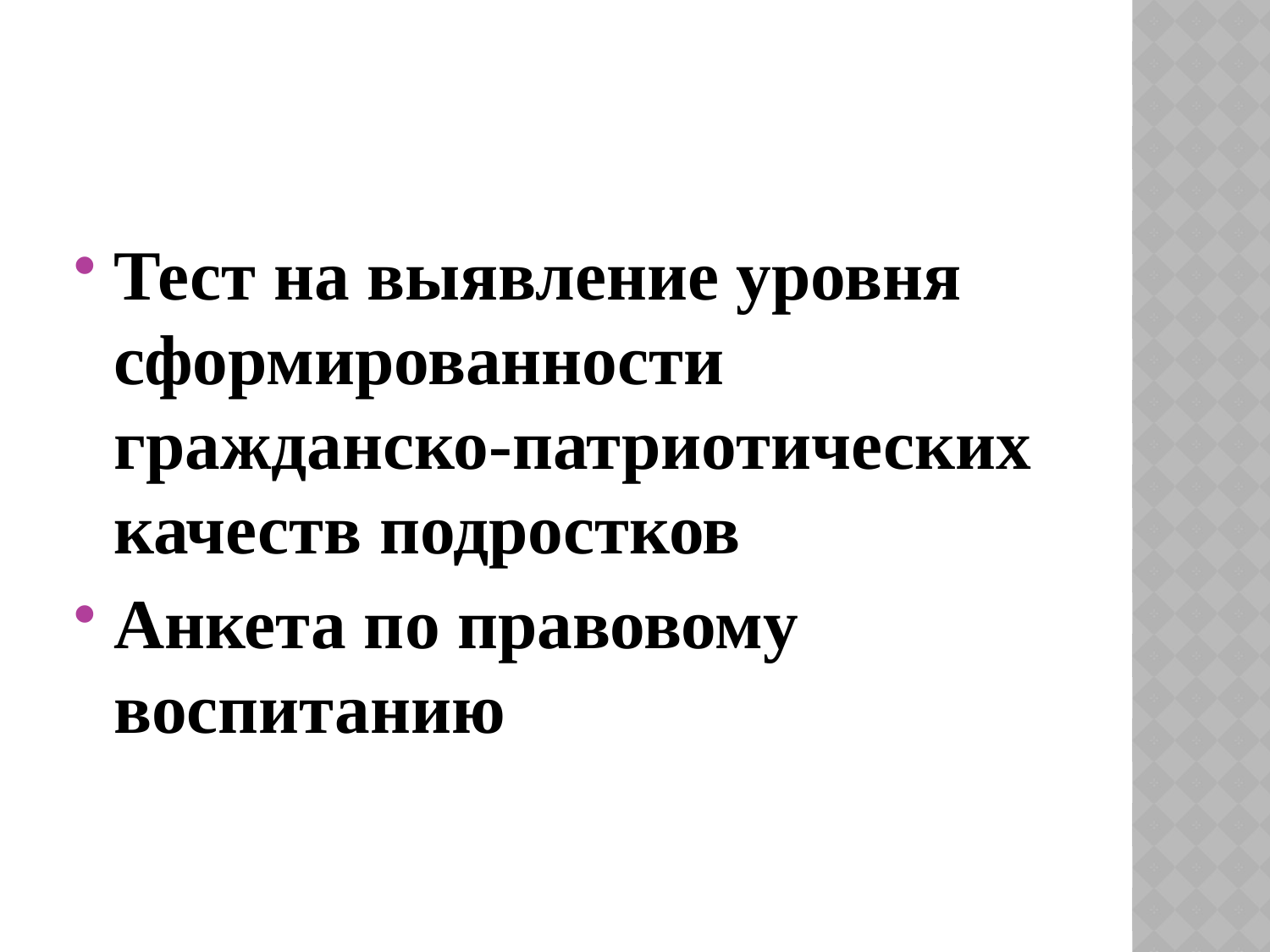

#
Тест на выявление уровня сформированности гражданско-патриотических качеств подростков
Анкета по правовому воспитанию